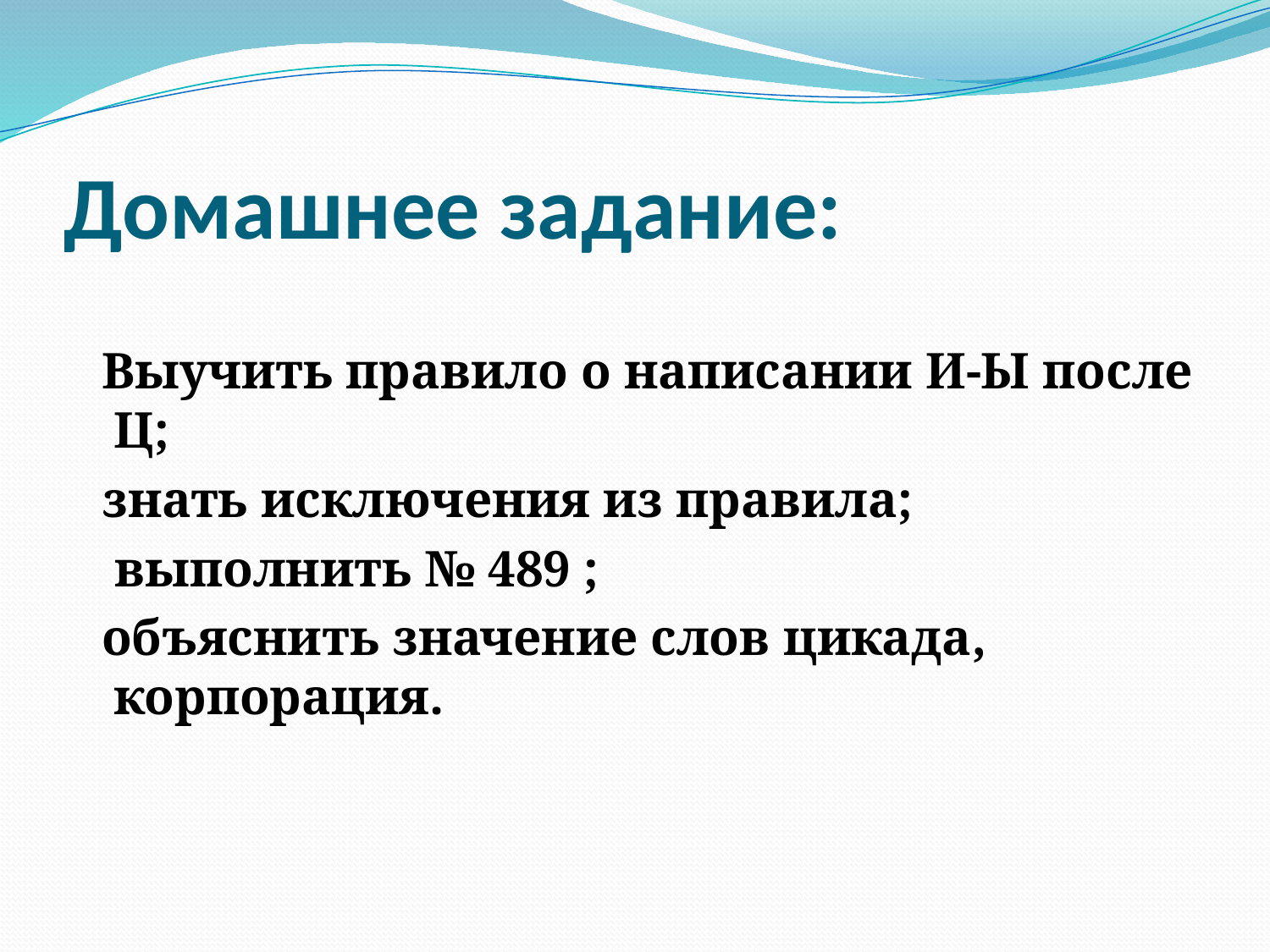

# Домашнее задание:

  Выучить правило о написании И-Ы после Ц;
  знать исключения из правила;
   выполнить № 489 ;
  объяснить значение слов цикада, корпорация.